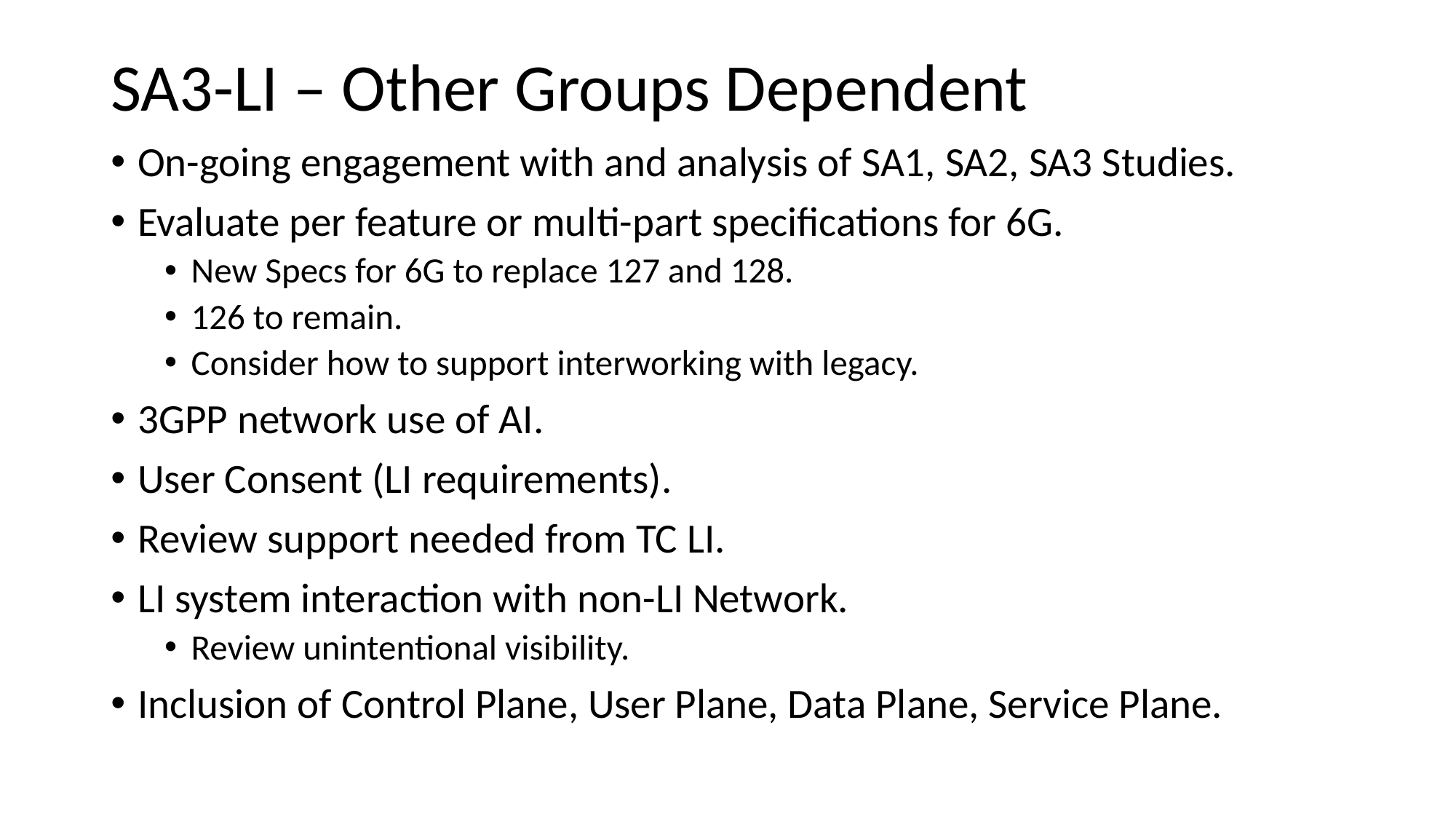

# SA3-LI – Other Groups Dependent
On-going engagement with and analysis of SA1, SA2, SA3 Studies.
Evaluate per feature or multi-part specifications for 6G.
New Specs for 6G to replace 127 and 128.
126 to remain.
Consider how to support interworking with legacy.
3GPP network use of AI.
User Consent (LI requirements).
Review support needed from TC LI.
LI system interaction with non-LI Network.
Review unintentional visibility.
Inclusion of Control Plane, User Plane, Data Plane, Service Plane.